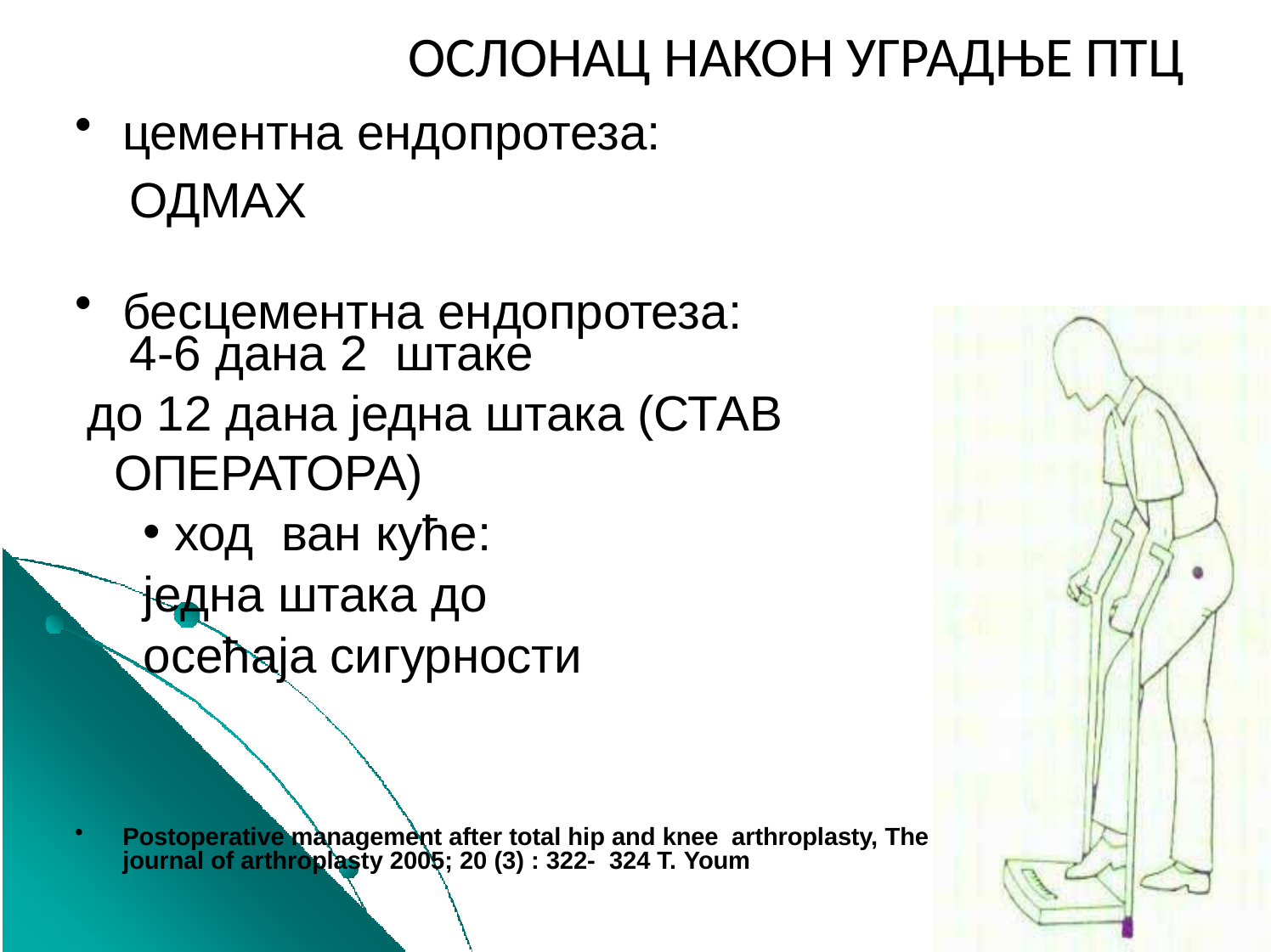

# ОСЛОНАЦ НАКОН УГРАДЊЕ ПТЦ
цементна ендопротеза:

    ОДМАХ

бесцементна ендопротеза:
    4-6 дана 2  штаке
 до 12 дана једна штака (СТАВ ОПЕРАТОРА)

 ход  ван куће:

једна штака до

осећаја сигурности

Postoperative management after total hip and knee  arthroplasty, The journal of arthroplasty 2005; 20 (3) : 322-  324 T. Youm